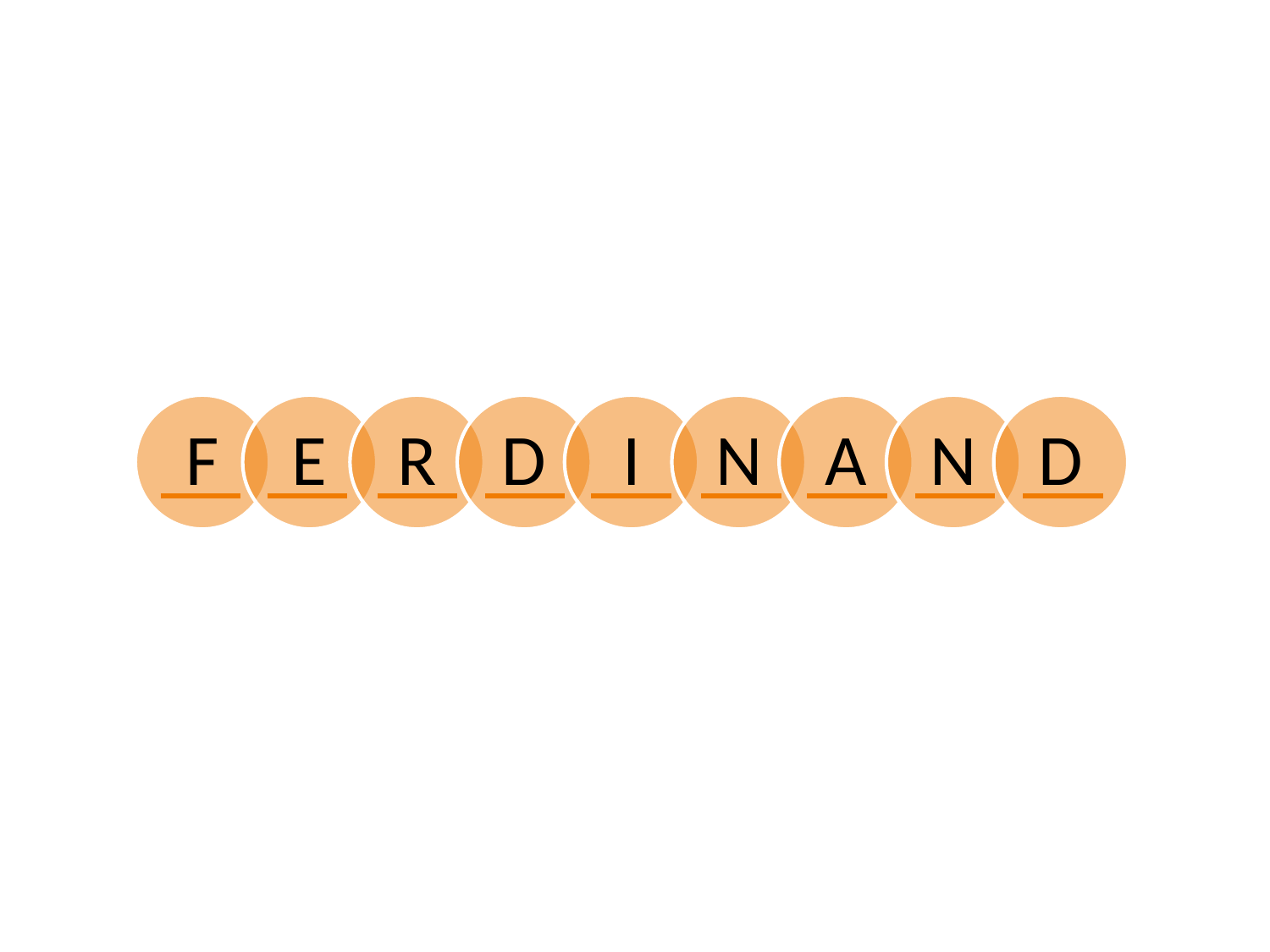

F
E
R
D
I
N
A
N
D